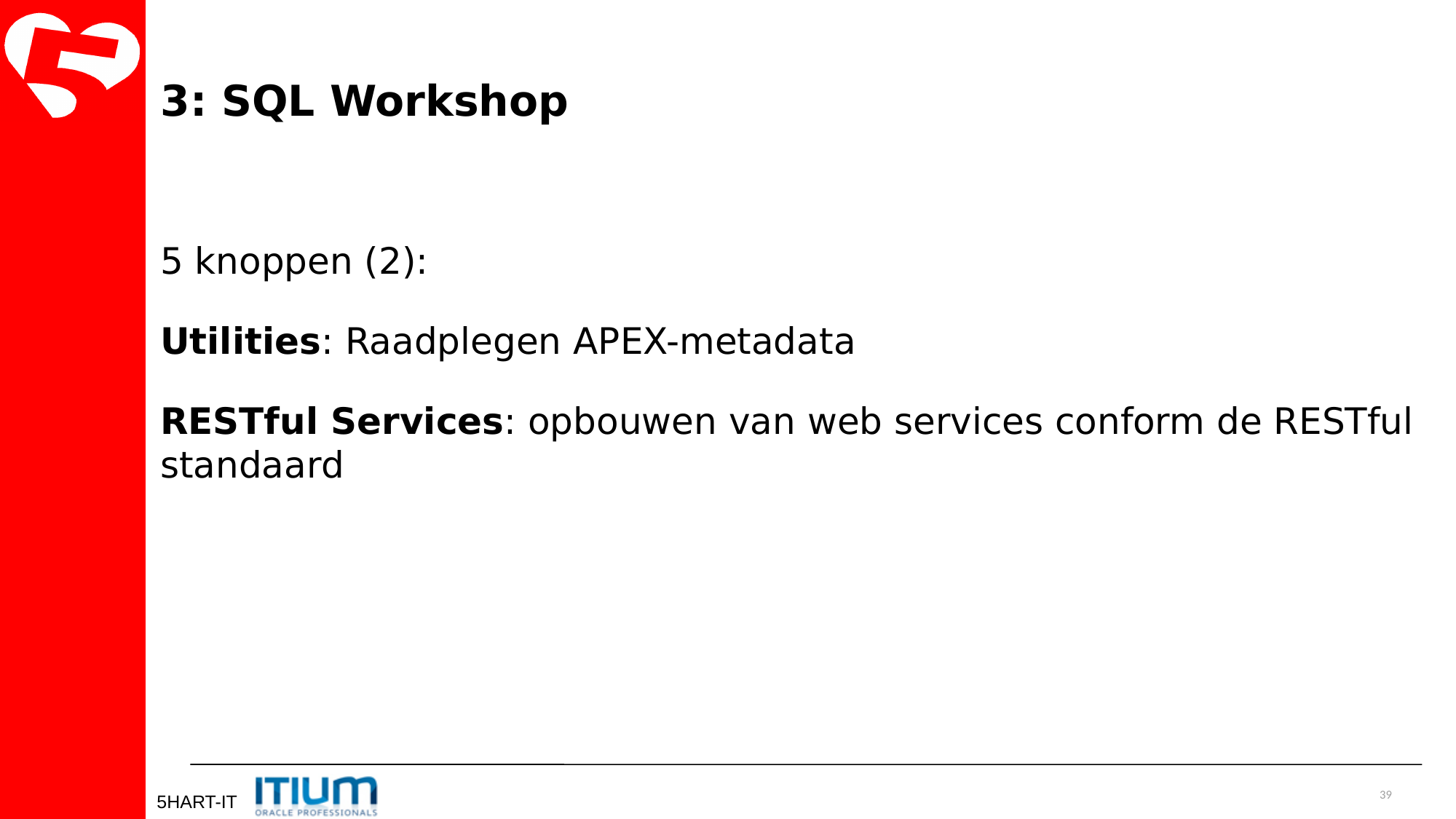

3: SQL Workshop
5 knoppen (2):
Utilities: Raadplegen APEX-metadata
RESTful Services: opbouwen van web services conform de RESTful standaard

39